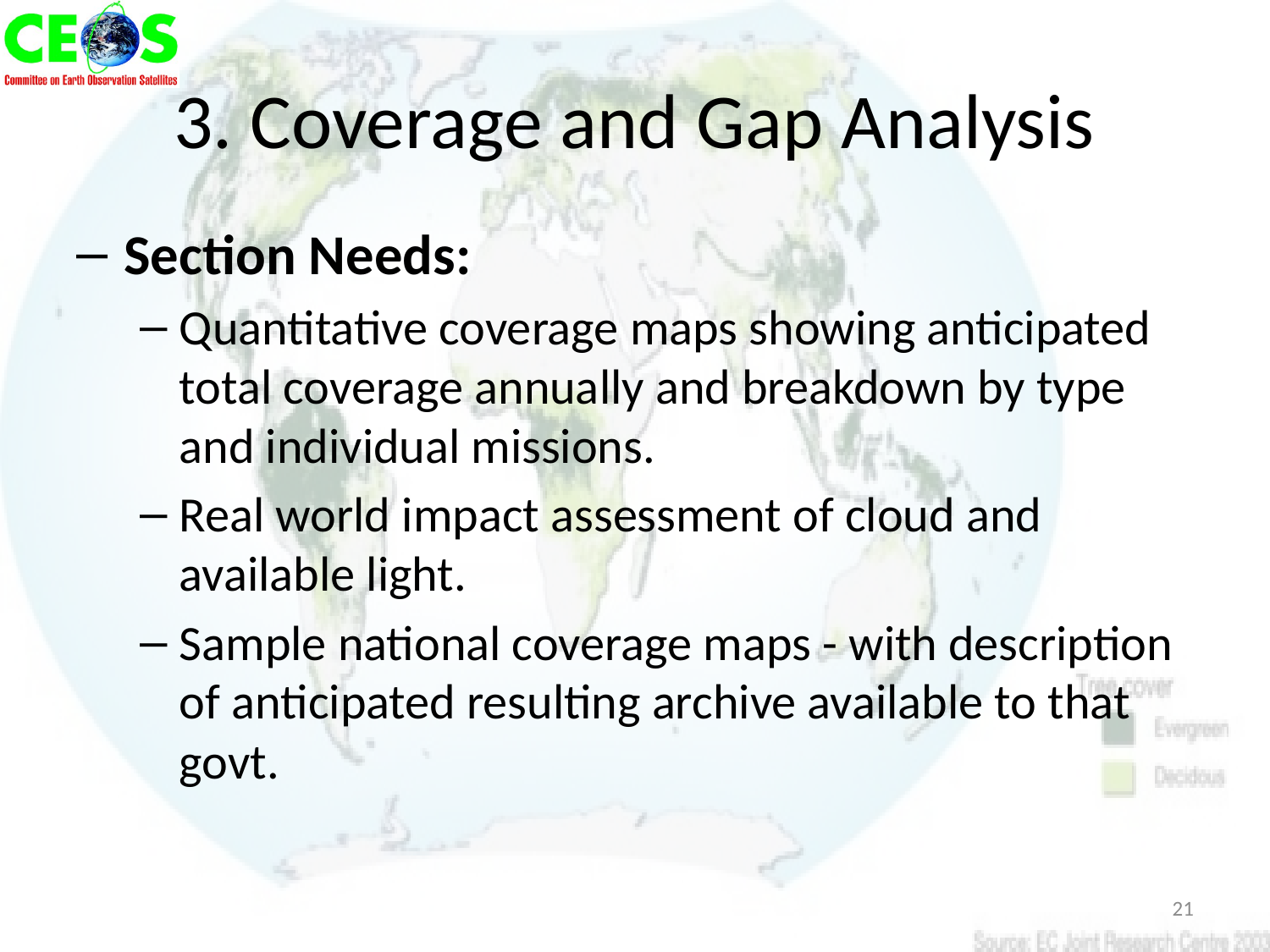

# 3. Coverage and Gap Analysis
Section Needs:
Quantitative coverage maps showing anticipated total coverage annually and breakdown by type and individual missions.
Real world impact assessment of cloud and available light.
Sample national coverage maps - with description of anticipated resulting archive available to that govt.
21